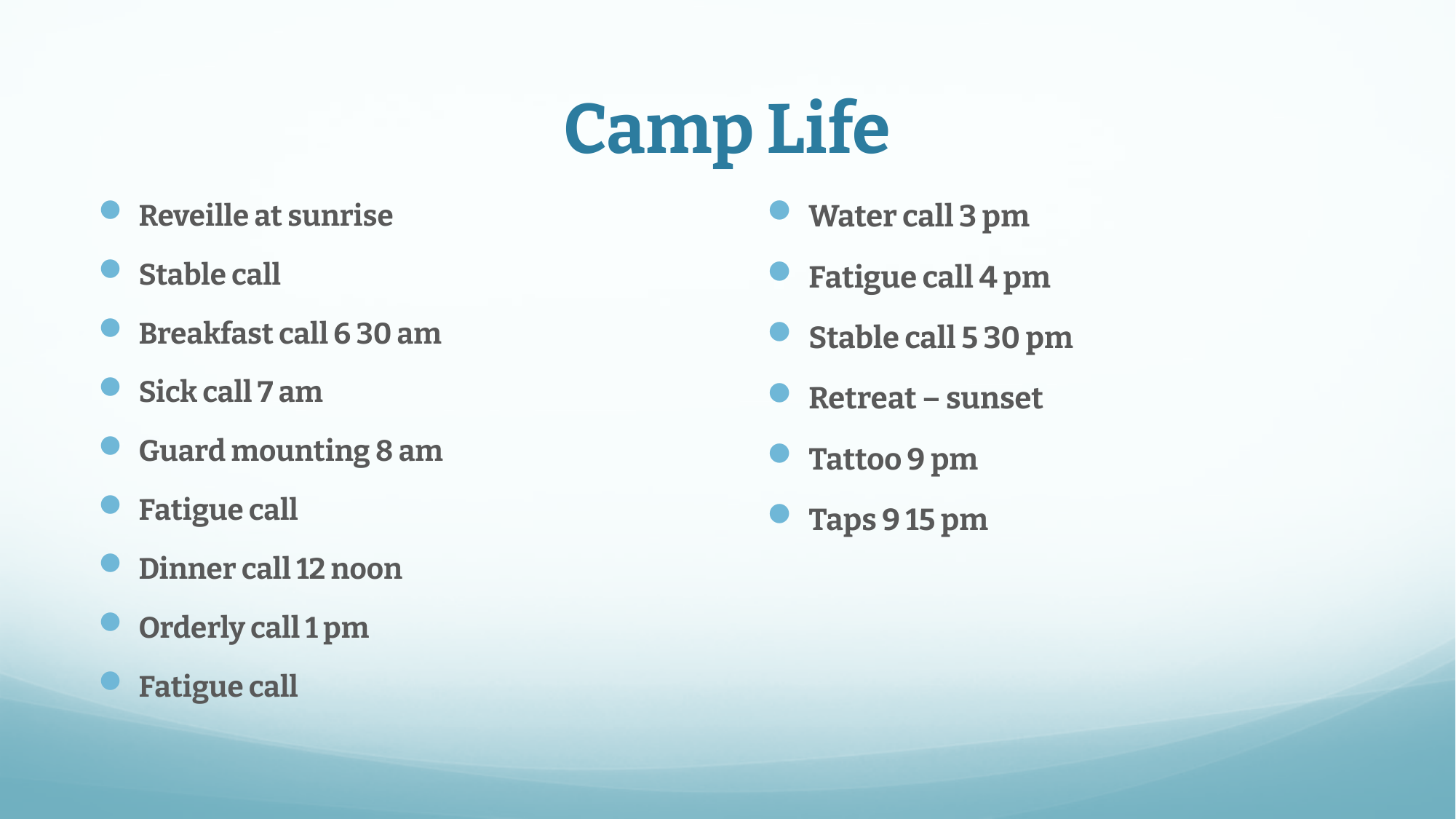

# Camp Life
Reveille at sunrise
Stable call
Breakfast call 6 30 am
Sick call 7 am
Guard mounting 8 am
Fatigue call
Dinner call 12 noon
Orderly call 1 pm
Fatigue call
Water call 3 pm
Fatigue call 4 pm
Stable call 5 30 pm
Retreat – sunset
Tattoo 9 pm
Taps 9 15 pm